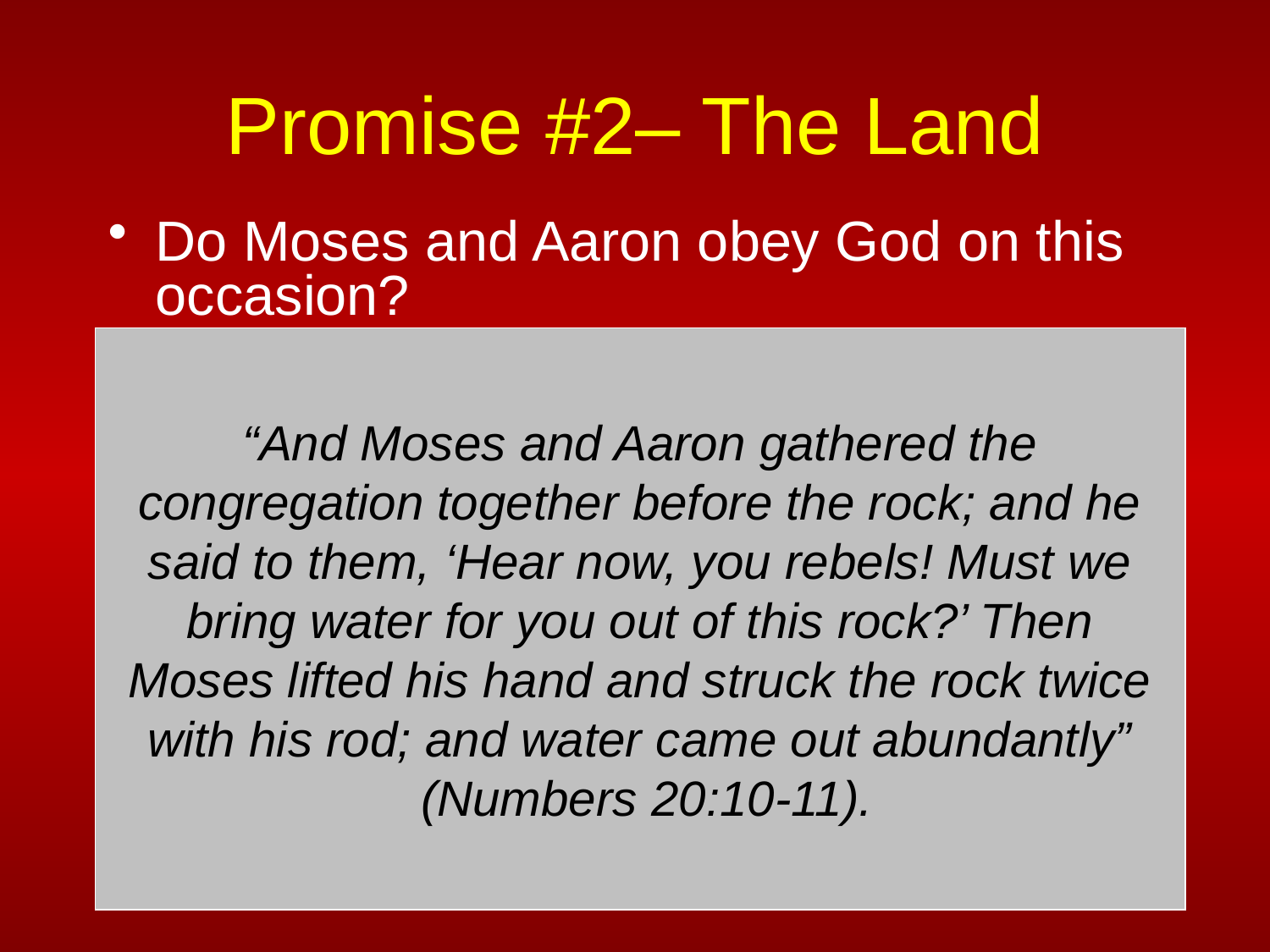

# Promise #2– The Land
Do Moses and Aaron obey God on this occasion?
“And Moses and Aaron gathered the congregation together before the rock; and he said to them, ‘Hear now, you rebels! Must we bring water for you out of this rock?’ Then Moses lifted his hand and struck the rock twice with his rod; and water came out abundantly”
 (Numbers 20:10-11).